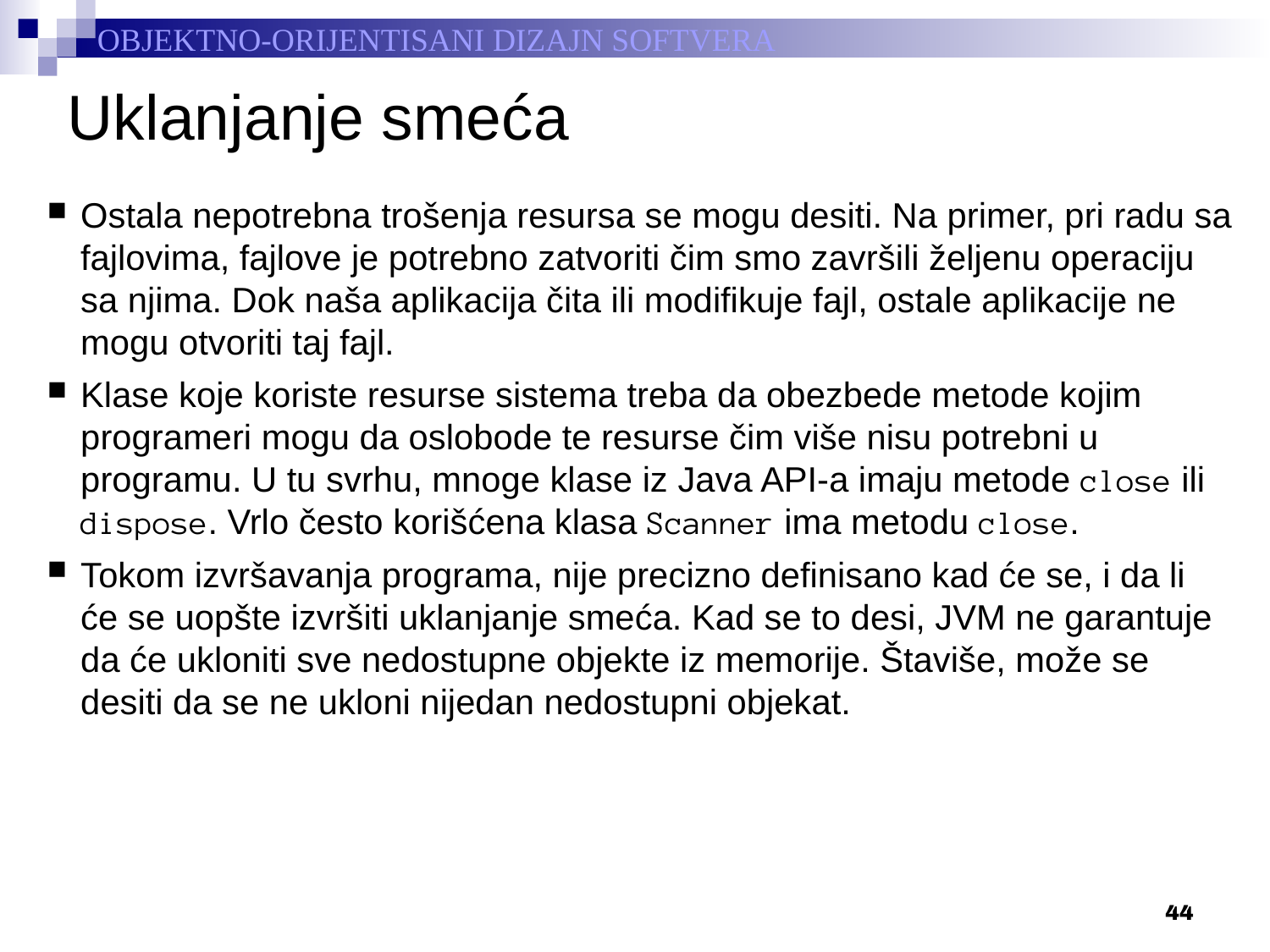

# Uklanjanje smeća
Ostala nepotrebna trošenja resursa se mogu desiti. Na primer, pri radu sa fajlovima, fajlove je potrebno zatvoriti čim smo završili željenu operaciju sa njima. Dok naša aplikacija čita ili modifikuje fajl, ostale aplikacije ne mogu otvoriti taj fajl.
Klase koje koriste resurse sistema treba da obezbede metode kojim programeri mogu da oslobode te resurse čim više nisu potrebni u programu. U tu svrhu, mnoge klase iz Java API-a imaju metode close ili dispose. Vrlo često korišćena klasa Scanner ima metodu close.
Tokom izvršavanja programa, nije precizno definisano kad će se, i da li će se uopšte izvršiti uklanjanje smeća. Kad se to desi, JVM ne garantuje da će ukloniti sve nedostupne objekte iz memorije. Štaviše, može se desiti da se ne ukloni nijedan nedostupni objekat.
44